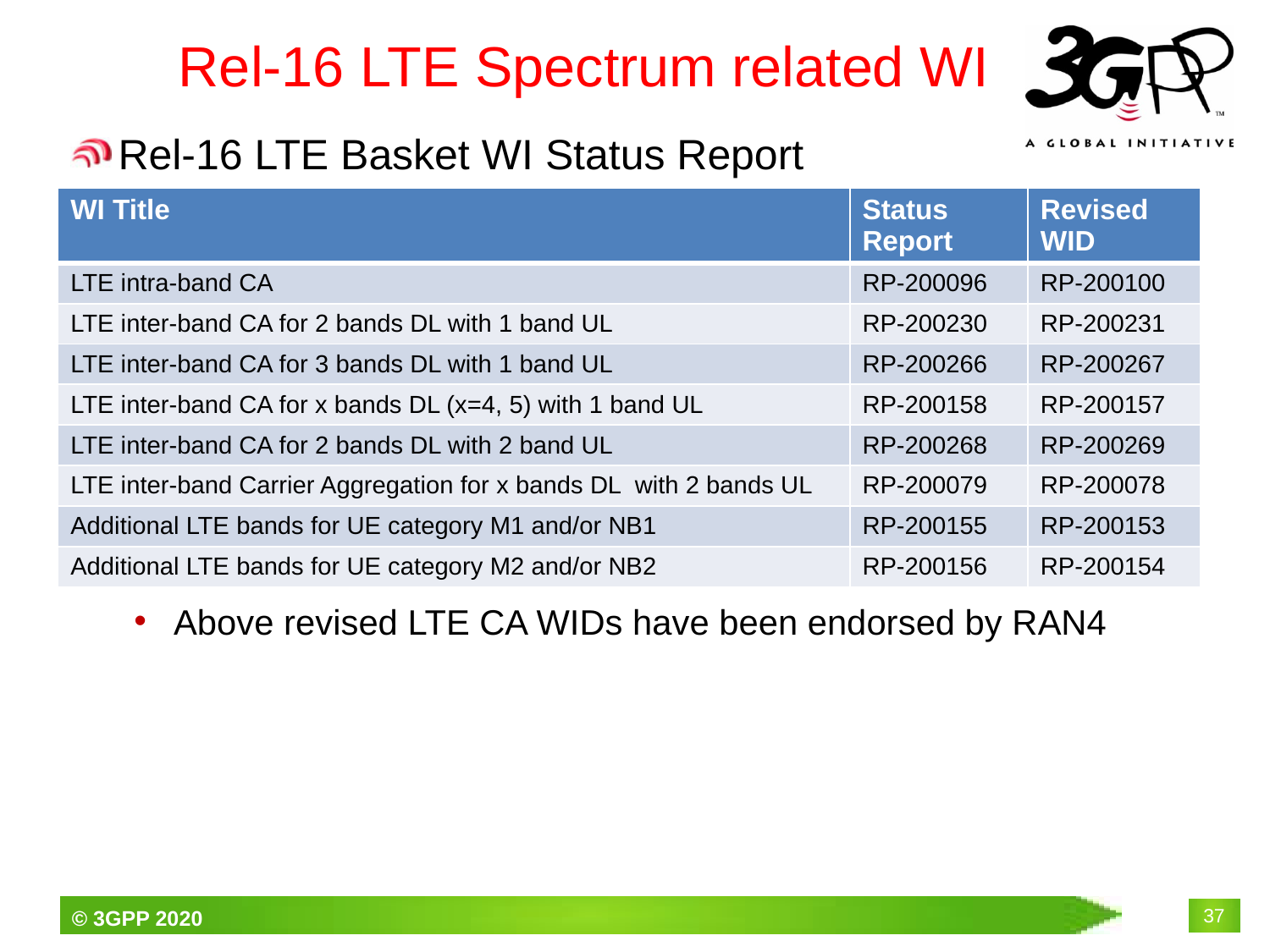

# Rel-16 LTE Spectrum related WI
Rel-16 LTE Basket WI Status Report

Above revised LTE CA WIDs have been endorsed by RAN4

| WI Title | Status Report | Revised WID |
| --- | --- | --- |
| LTE intra-band CA | RP-200096 | RP-200100 |
| LTE inter-band CA for 2 bands DL with 1 band UL | RP-200230 | RP-200231 |
| LTE inter-band CA for 3 bands DL with 1 band UL | RP-200266 | RP-200267 |
| LTE inter-band CA for x bands DL (x=4, 5) with 1 band UL | RP-200158 | RP-200157 |
| LTE inter-band CA for 2 bands DL with 2 band UL | RP-200268 | RP-200269 |
| LTE inter-band Carrier Aggregation for x bands DL with 2 bands UL | RP-200079 | RP-200078 |
| Additional LTE bands for UE category M1 and/or NB1 | RP-200155 | RP-200153 |
| Additional LTE bands for UE category M2 and/or NB2 | RP-200156 | RP-200154 |
37